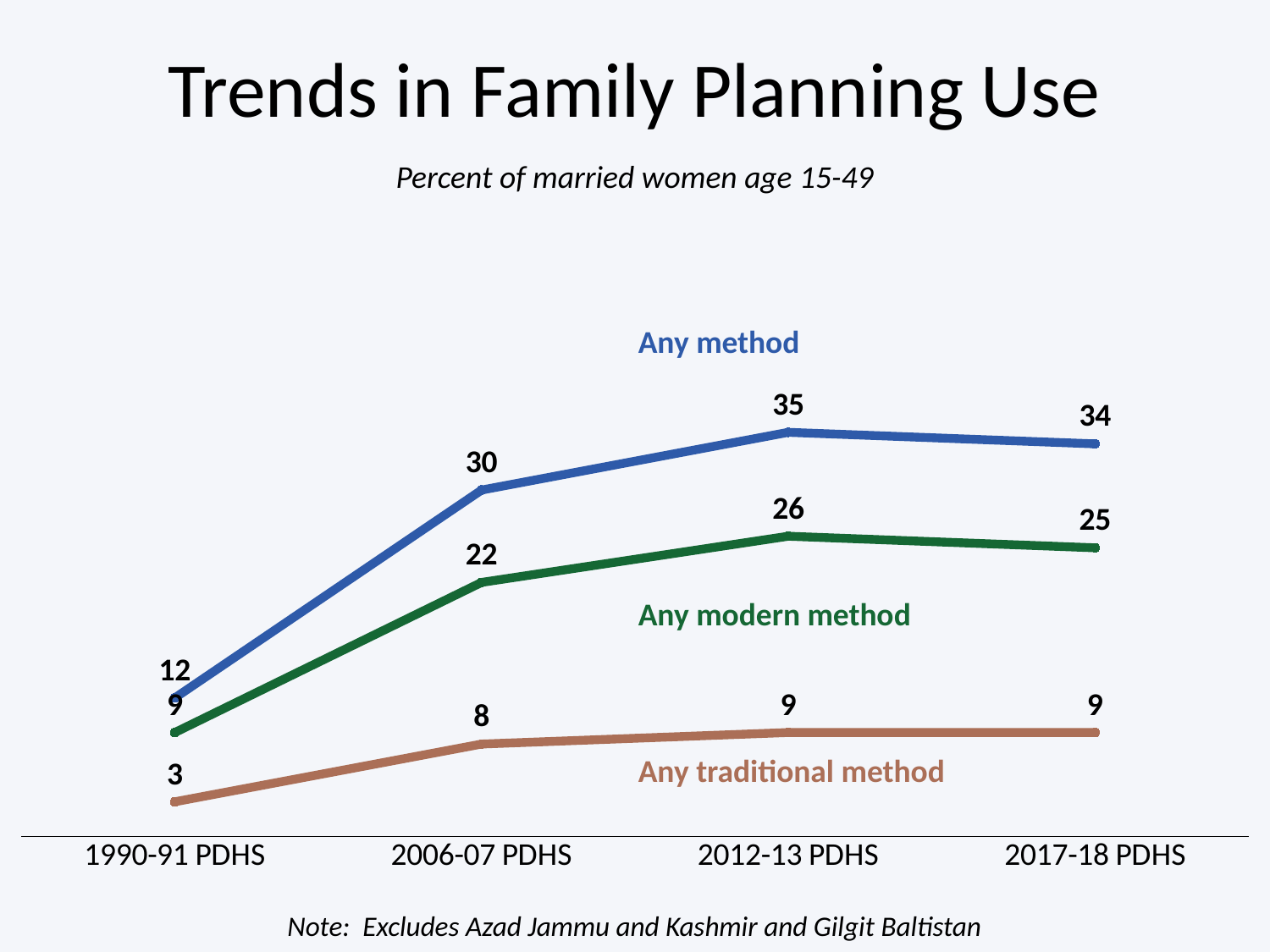

# Trends in Family Planning Use
Percent of married women age 15-49

### Chart

| Category | Any method | Any modern method | Any traditional method |
|---|---|---|---|
| 1990-91 PDHS | 12.0 | 9.0 | 3.0 |
| 2006-07 PDHS | 30.0 | 22.0 | 8.0 |
| 2012-13 PDHS | 35.0 | 26.0 | 9.0 |
| 2017-18 PDHS | 34.0 | 25.0 | 9.0 |
Any method
Any modern method
Any traditional method
Note:  Excludes Azad Jammu and Kashmir and Gilgit Baltistan